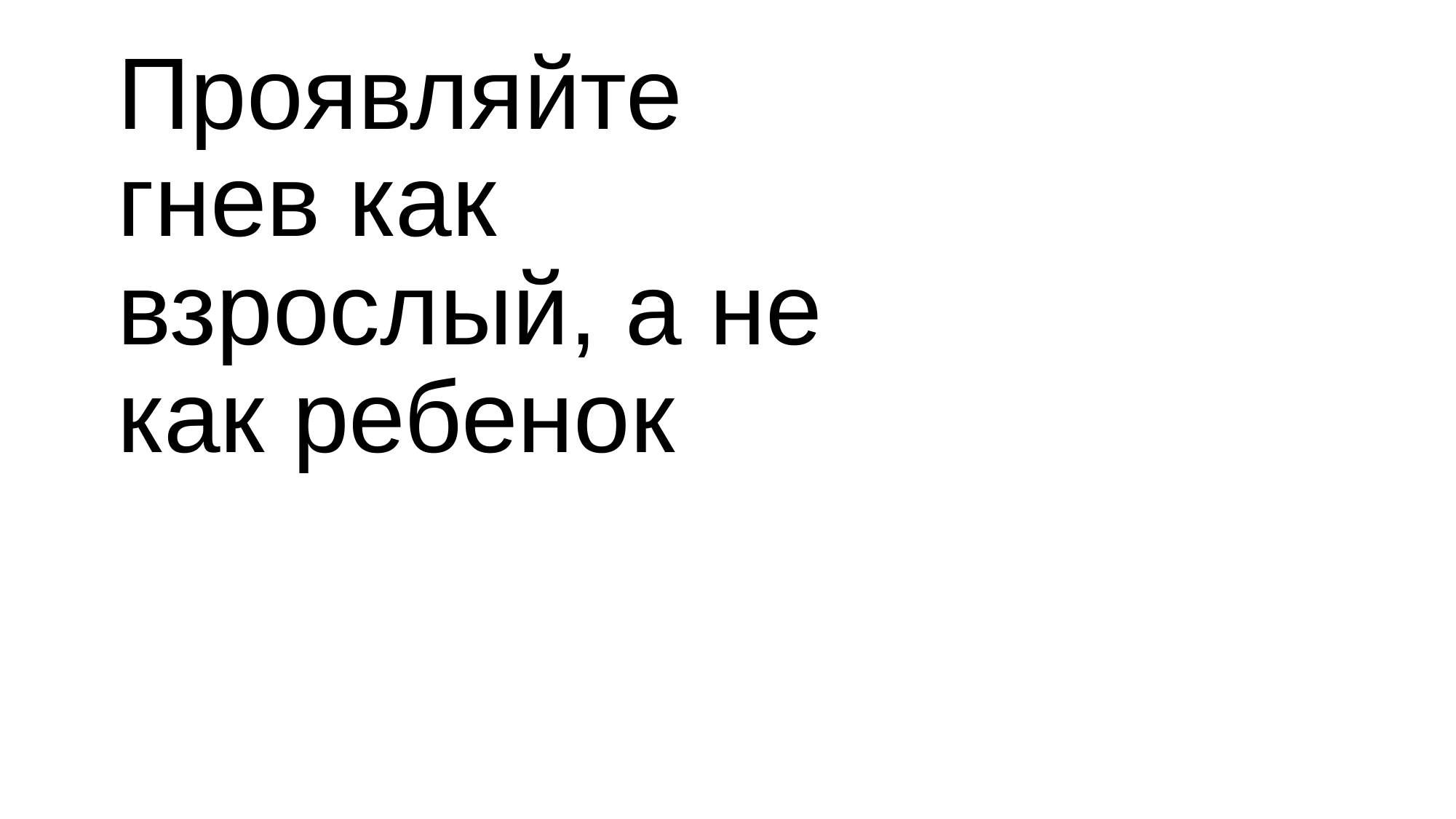

Проявляйте гнев как взрослый, а не как ребенок